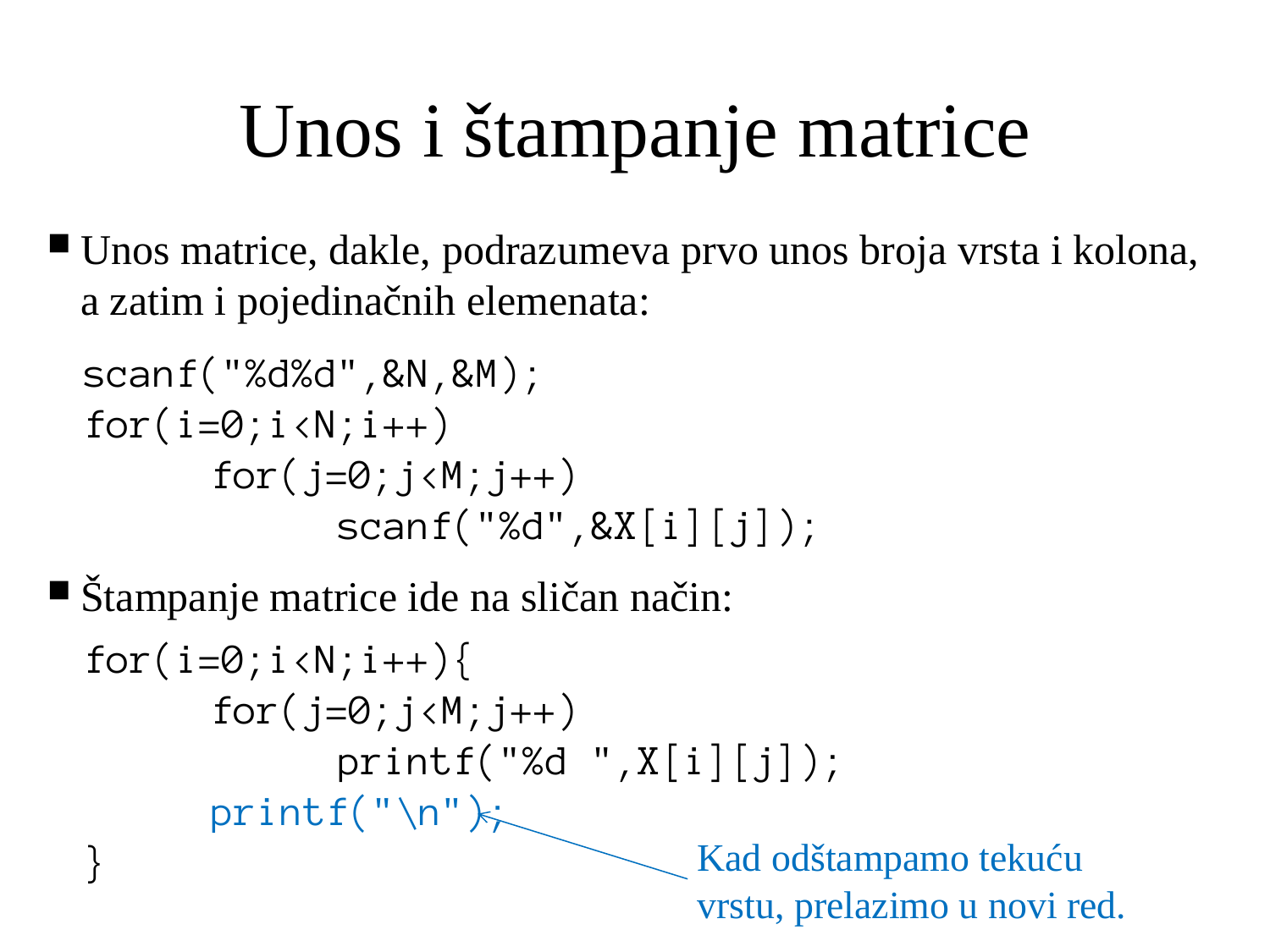

# Unos i štampanje matrice
Unos matrice, dakle, podrazumeva prvo unos broja vrsta i kolona, a zatim i pojedinačnih elemenata:
scanf("%d%d",&N,&M);
for(i=0;i<N;i++)
	for(j=0;j<M;j++)
		scanf("%d",&X[i][j]);
Štampanje matrice ide na sličan način:
for(i=0;i<N;i++){
	for(j=0;j<M;j++)
		printf("%d ",X[i][j]);
	printf("\n");
}
Kad odštampamo tekuću vrstu, prelazimo u novi red.